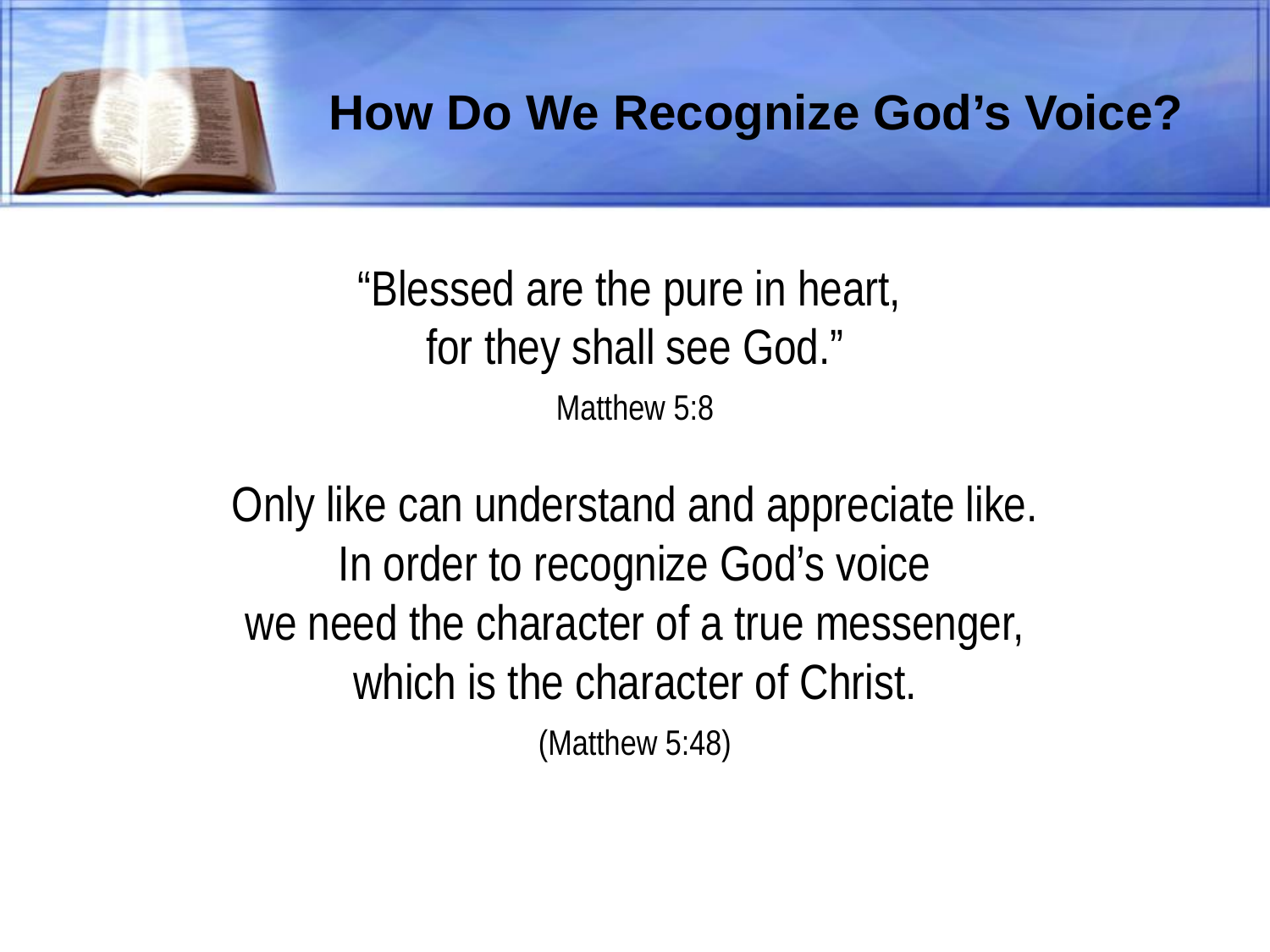

# How Do We Recognize God’s Voice?
“Blessed are the pure in heart,
for they shall see God.”
Matthew 5:8
Only like can understand and appreciate like.
In order to recognize God’s voice
we need the character of a true messenger,
which is the character of Christ.
(Matthew 5:48)